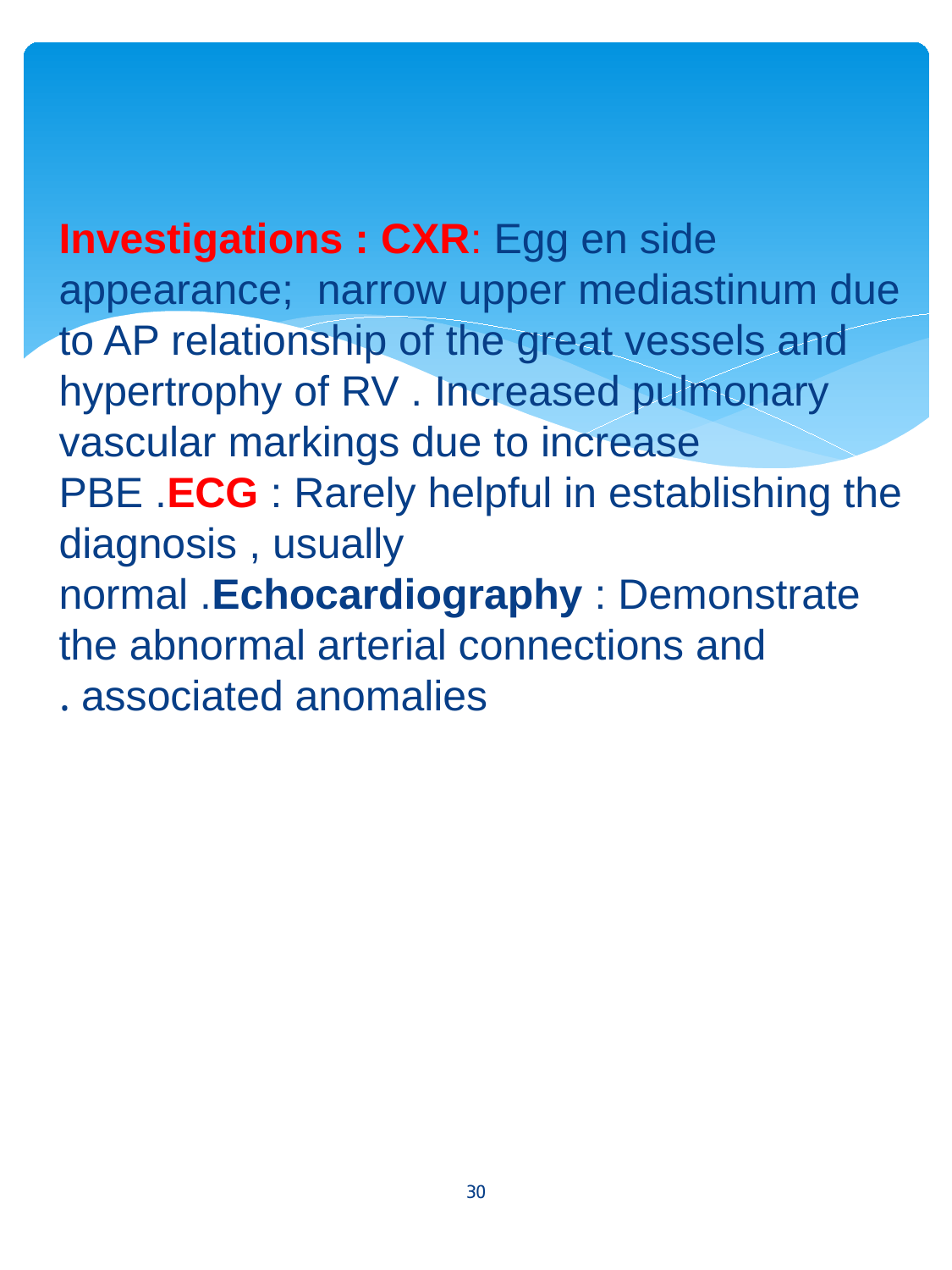

Investigations : CXR: Egg en side appearance;  narrow upper mediastinum due to AP relationship of the great vessels and hypertrophy of RV . Increased pulmonary vascular markings due to increase PBE .ECG : Rarely helpful in establishing the diagnosis , usually  normal .Echocardiography : Demonstrate the abnormal arterial connections and associated anomalies .
30